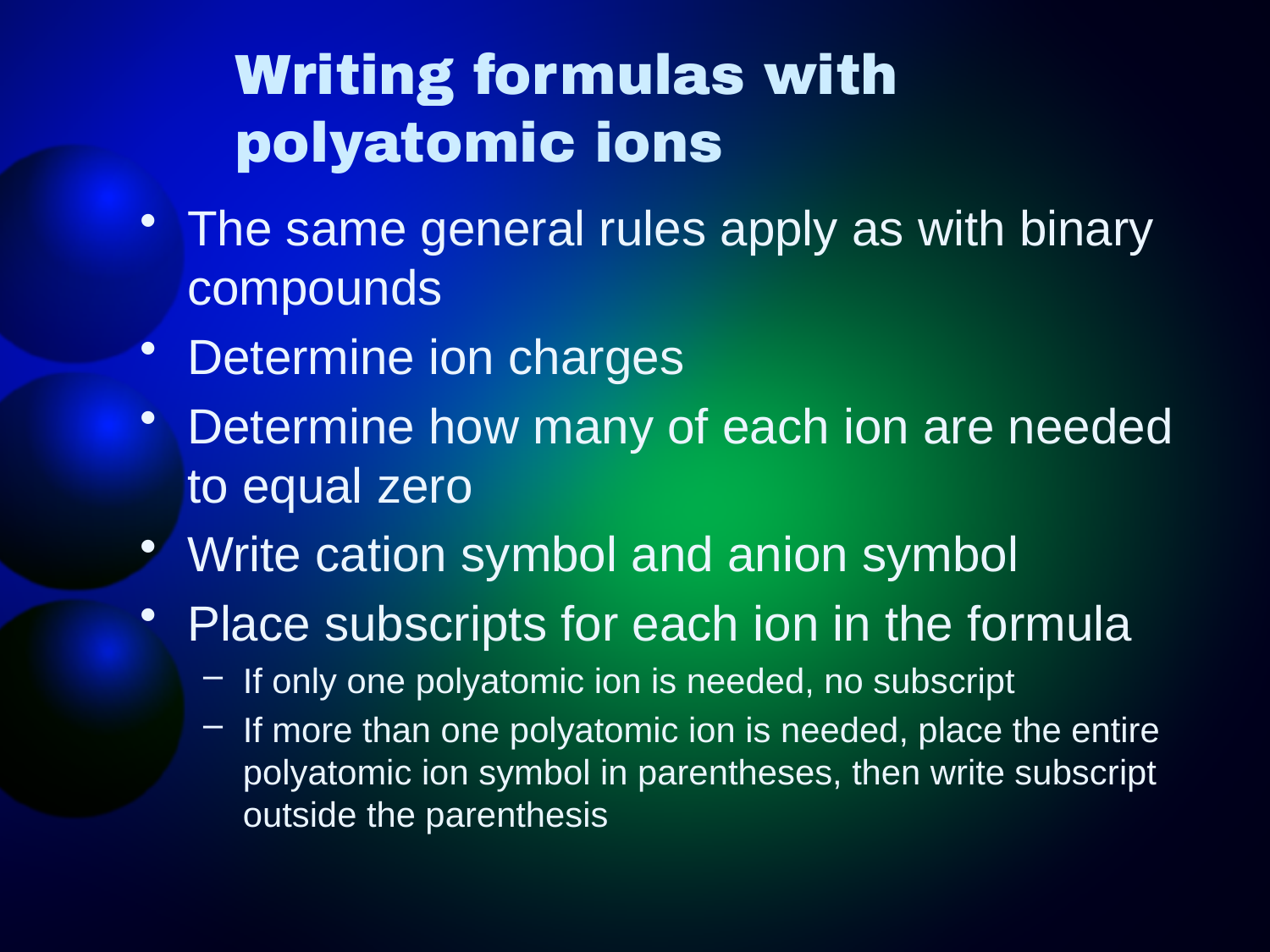

# Writing formulas with polyatomic ions
The same general rules apply as with binary compounds
Determine ion charges
Determine how many of each ion are needed to equal zero
Write cation symbol and anion symbol
Place subscripts for each ion in the formula
If only one polyatomic ion is needed, no subscript
If more than one polyatomic ion is needed, place the entire polyatomic ion symbol in parentheses, then write subscript outside the parenthesis